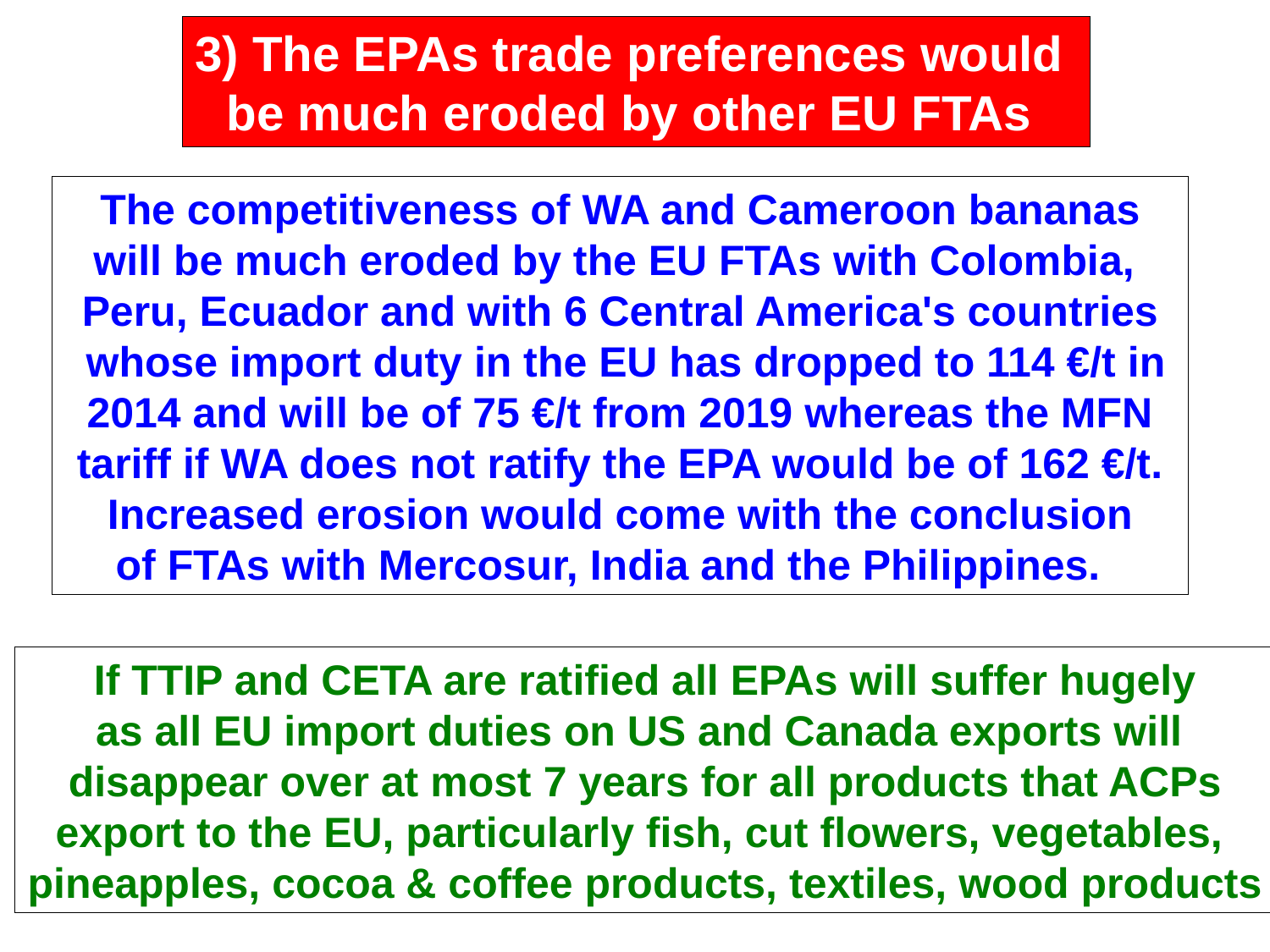

3) The EPAs trade preferences would
be much eroded by other EU FTAs
The competitiveness of WA and Cameroon bananas
will be much eroded by the EU FTAs with Colombia,
Peru, Ecuador and with 6 Central America's countries
 whose import duty in the EU has dropped to 114 €/t in
2014 and will be of 75 €/t from 2019 whereas the MFN
 tariff if WA does not ratify the EPA would be of 162 €/t.
Increased erosion would come with the conclusion
of FTAs with Mercosur, India and the Philippines.
If TTIP and CETA are ratified all EPAs will suffer hugely
as all EU import duties on US and Canada exports will
disappear over at most 7 years for all products that ACPs
export to the EU, particularly fish, cut flowers, vegetables,
pineapples, cocoa & coffee products, textiles, wood products